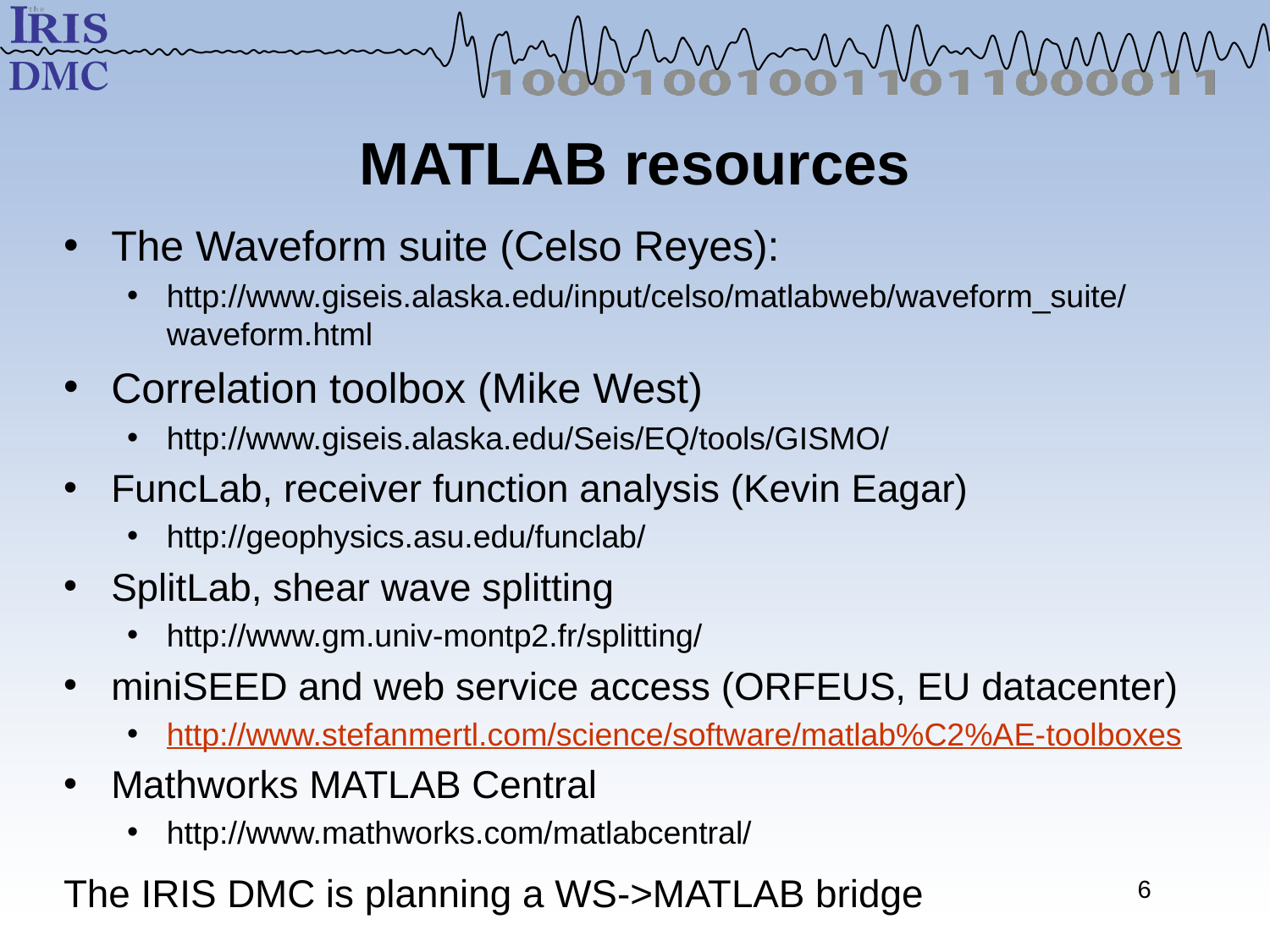

# MATLAB resources
The Waveform suite (Celso Reyes):
http://www.giseis.alaska.edu/input/celso/matlabweb/waveform_suite/waveform.html
Correlation toolbox (Mike West)
http://www.giseis.alaska.edu/Seis/EQ/tools/GISMO/
FuncLab, receiver function analysis (Kevin Eagar)
http://geophysics.asu.edu/funclab/
SplitLab, shear wave splitting
http://www.gm.univ-montp2.fr/splitting/
miniSEED and web service access (ORFEUS, EU datacenter)
http://www.stefanmertl.com/science/software/matlab%C2%AE-toolboxes
Mathworks MATLAB Central
http://www.mathworks.com/matlabcentral/
The IRIS DMC is planning a WS->MATLAB bridge
6